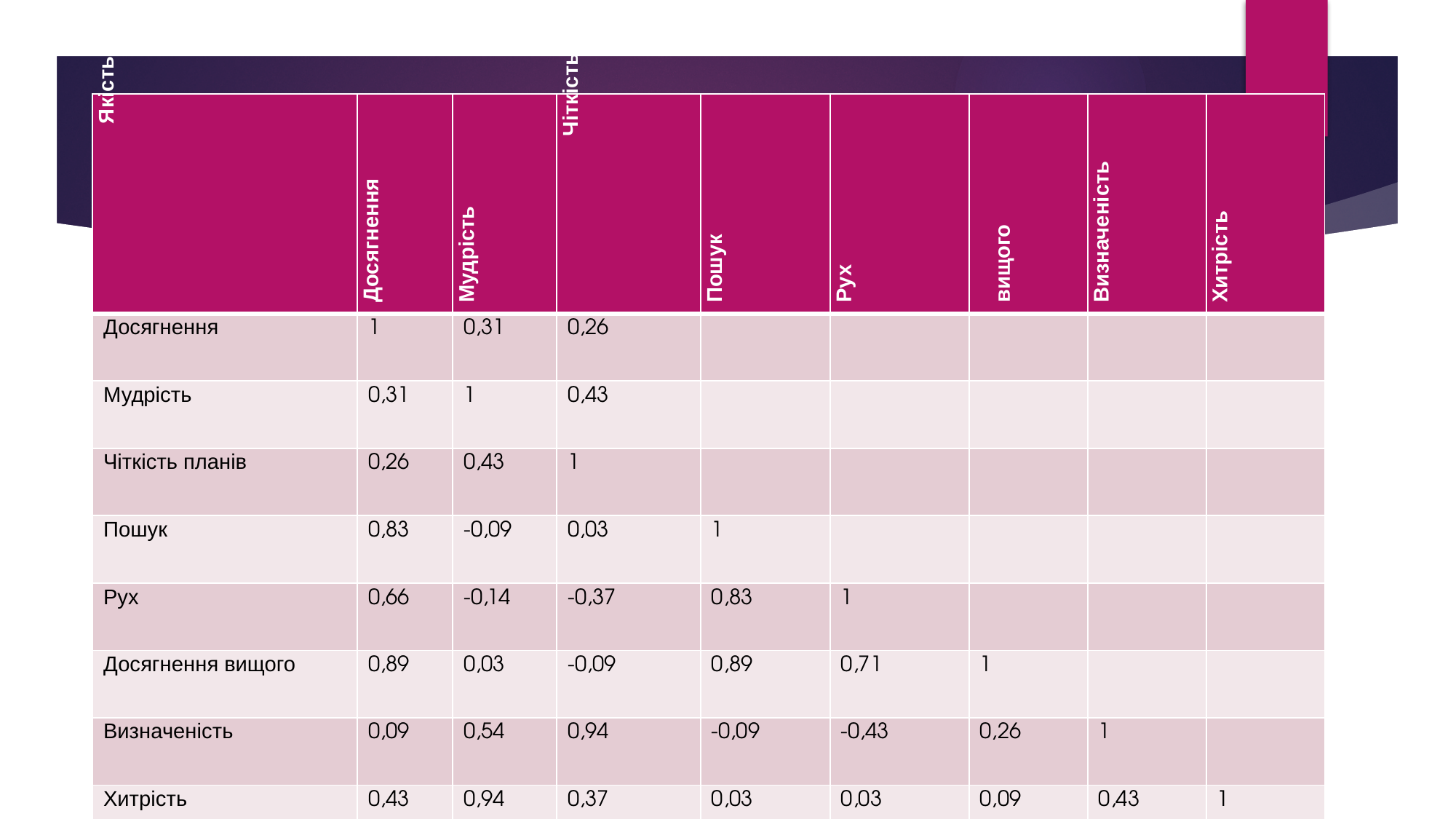

| Якість | Досягнення | Мудрість | Чіткість планів | Пошук | Рух | Досягнення вищого | Визначеність | Хитрість |
| --- | --- | --- | --- | --- | --- | --- | --- | --- |
| Досягнення | 1 | 0,31 | 0,26 |  |  |  |  |  |
| Мудрість | 0,31 | 1 | 0,43 |  |  |  |  |  |
| Чіткість планів | 0,26 | 0,43 | 1 |  |  |  |  |  |
| Пошук | 0,83 | -0,09 | 0,03 | 1 |  |  |  |  |
| Рух | 0,66 | -0,14 | -0,37 | 0,83 | 1 |  |  |  |
| Досягнення вищого | 0,89 | 0,03 | -0,09 | 0,89 | 0,71 | 1 |  |  |
| Визначеність | 0,09 | 0,54 | 0,94 | -0,09 | -0,43 | 0,26 | 1 |  |
| Хитрість | 0,43 | 0,94 | 0,37 | 0,03 | 0,03 | 0,09 | 0,43 | 1 |